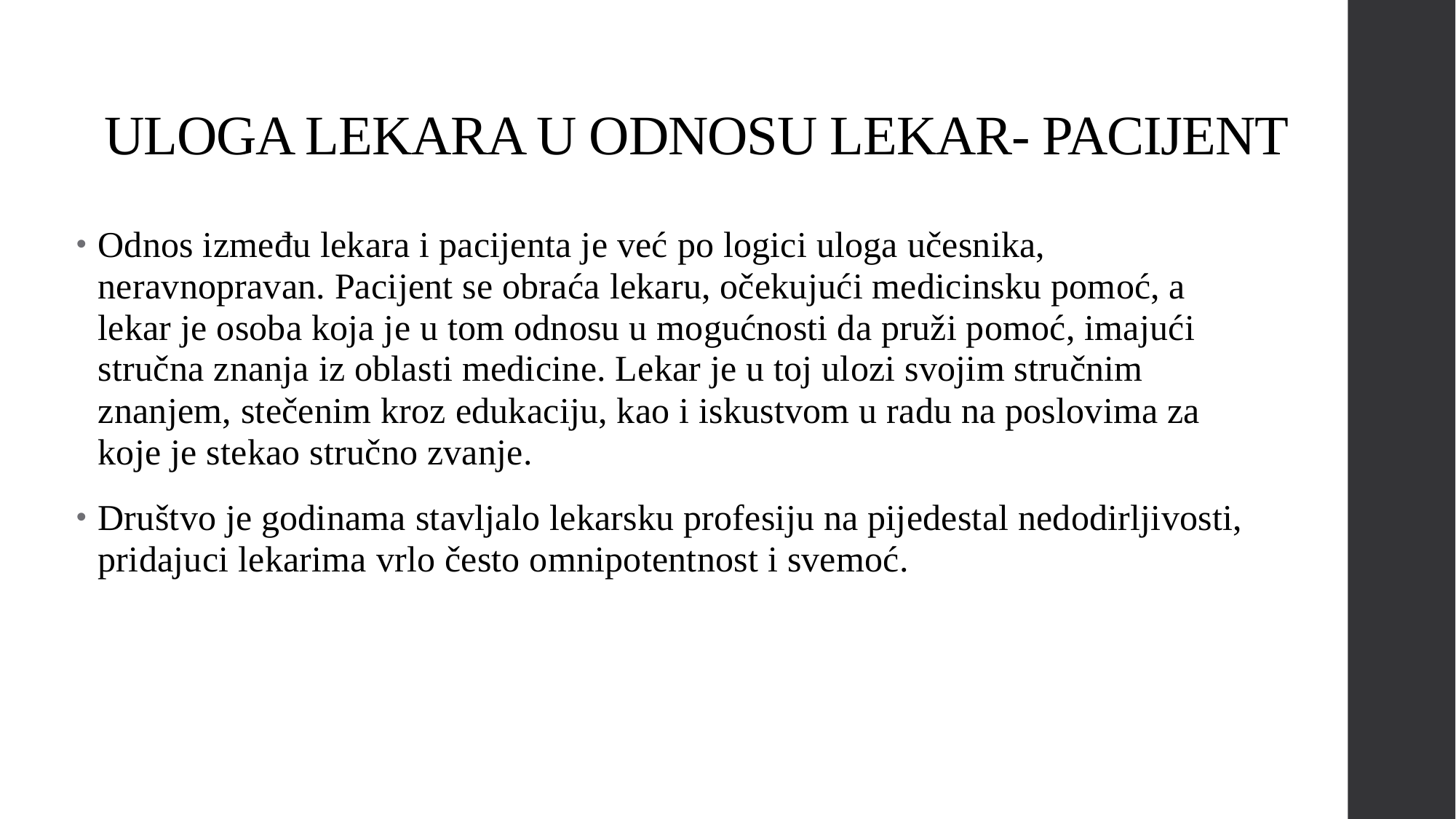

# ULOGA LEKARA U ODNOSU LEKAR- PACIJENT
Odnos između lekara i pacijenta je već po logici uloga učesnika, neravnopravan. Pacijent se obraća lekaru, očekujući medicinsku pomoć, a lekar je osoba koja je u tom odnosu u mogućnosti da pruži pomoć, imajući stručna znanja iz oblasti medicine. Lekar je u toj ulozi svojim stručnim znanjem, stečenim kroz edukaciju, kao i iskustvom u radu na poslovima za koje je stekao stručno zvanje.
Društvo je godinama stavljalo lekarsku profesiju na pijedestal nedodirljivosti, pridajuci lekarima vrlo često omnipotentnost i svemoć.